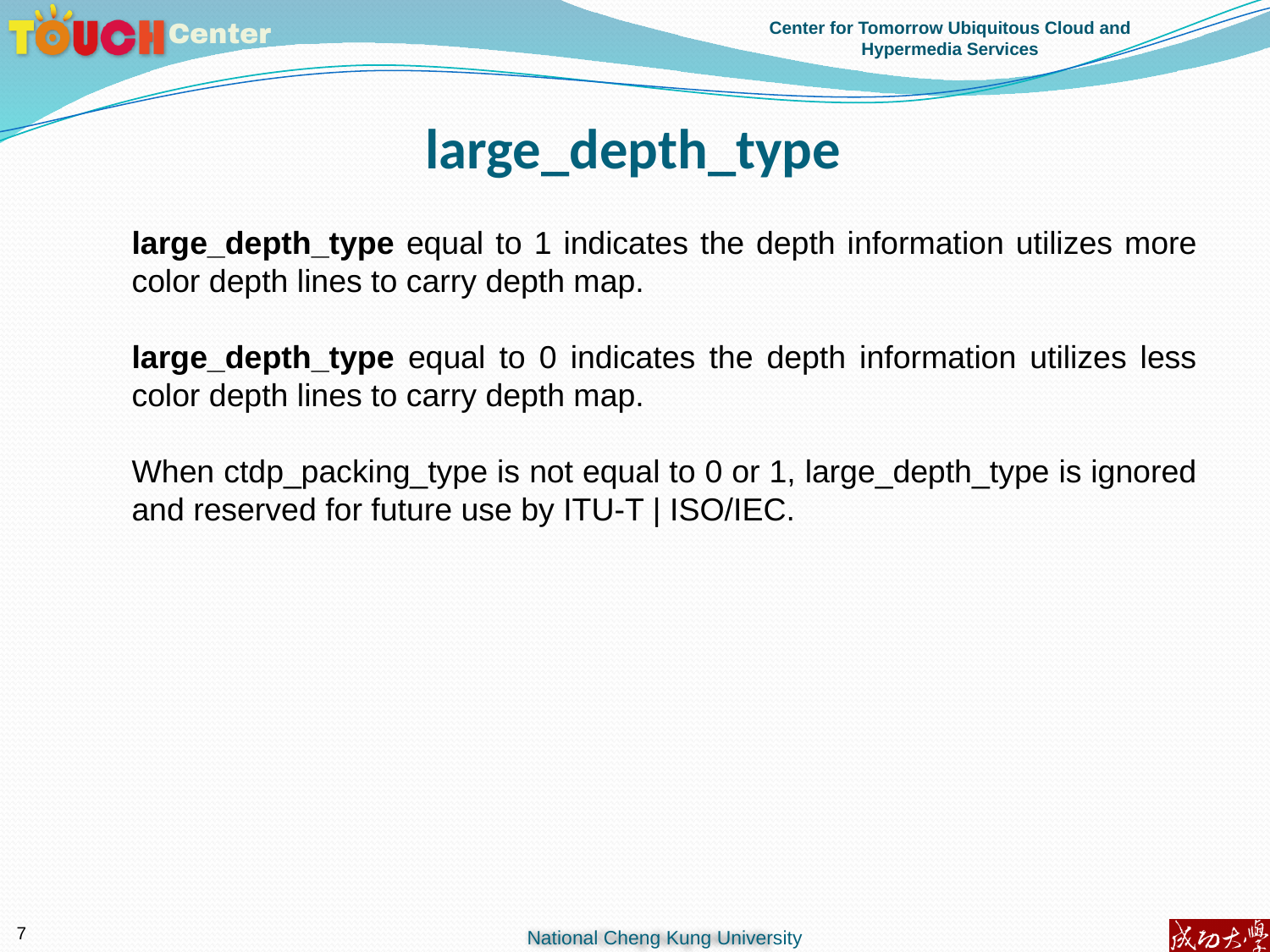

large_depth_type
large_depth_type equal to 1 indicates the depth information utilizes more color depth lines to carry depth map.

large_depth_type equal to 0 indicates the depth information utilizes less color depth lines to carry depth map.

When ctdp_packing_type is not equal to 0 or 1, large_depth_type is ignored and reserved for future use by ITU-T | ISO/IEC.